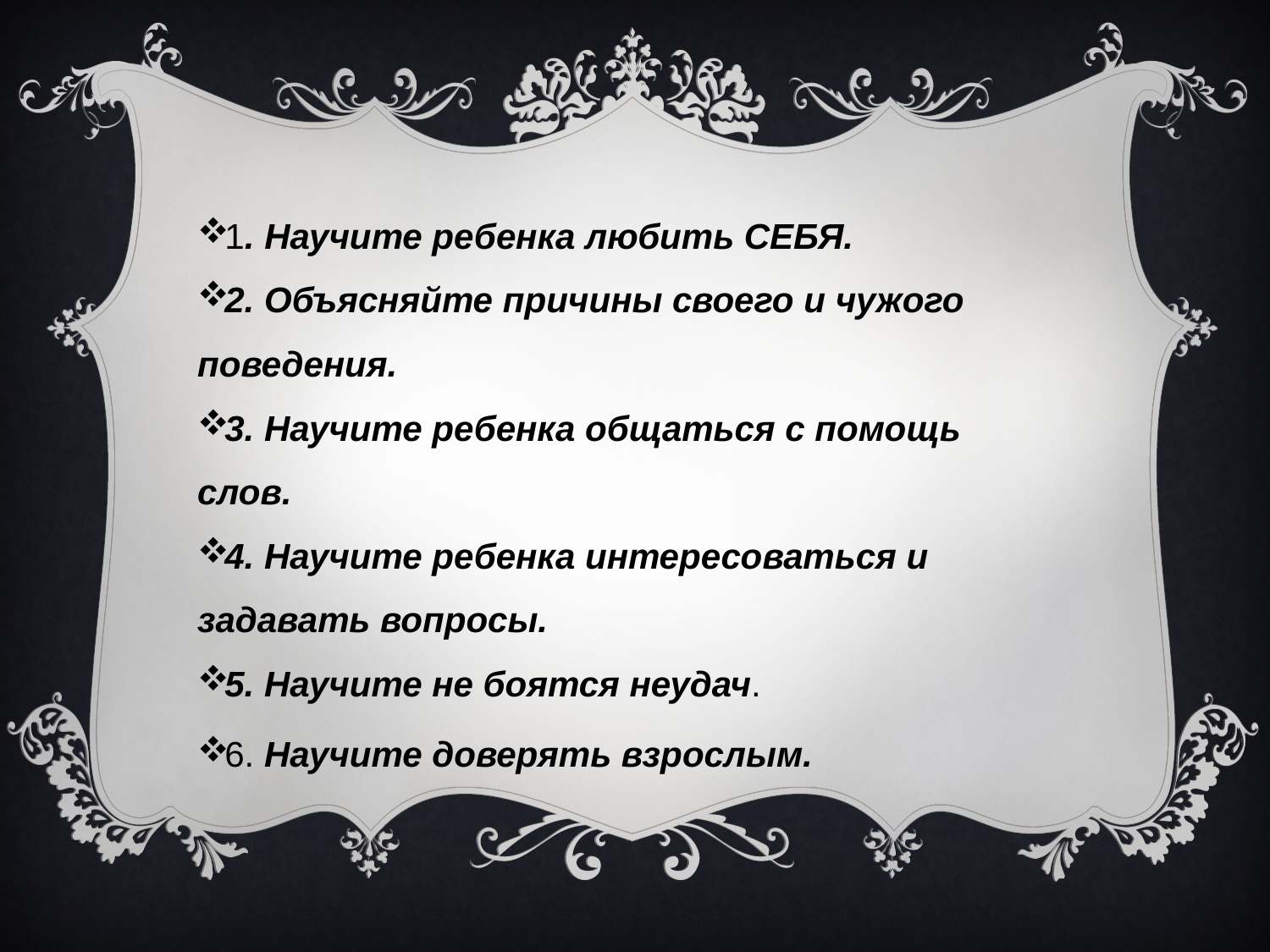

1. Научите ребенка любить СЕБЯ.
2. Объясняйте причины своего и чужого поведения.
3. Научите ребенка общаться с помощь слов.
4. Научите ребенка интересоваться и задавать вопросы.
5. Научите не боятся неудач.
6. Научите доверять взрослым.